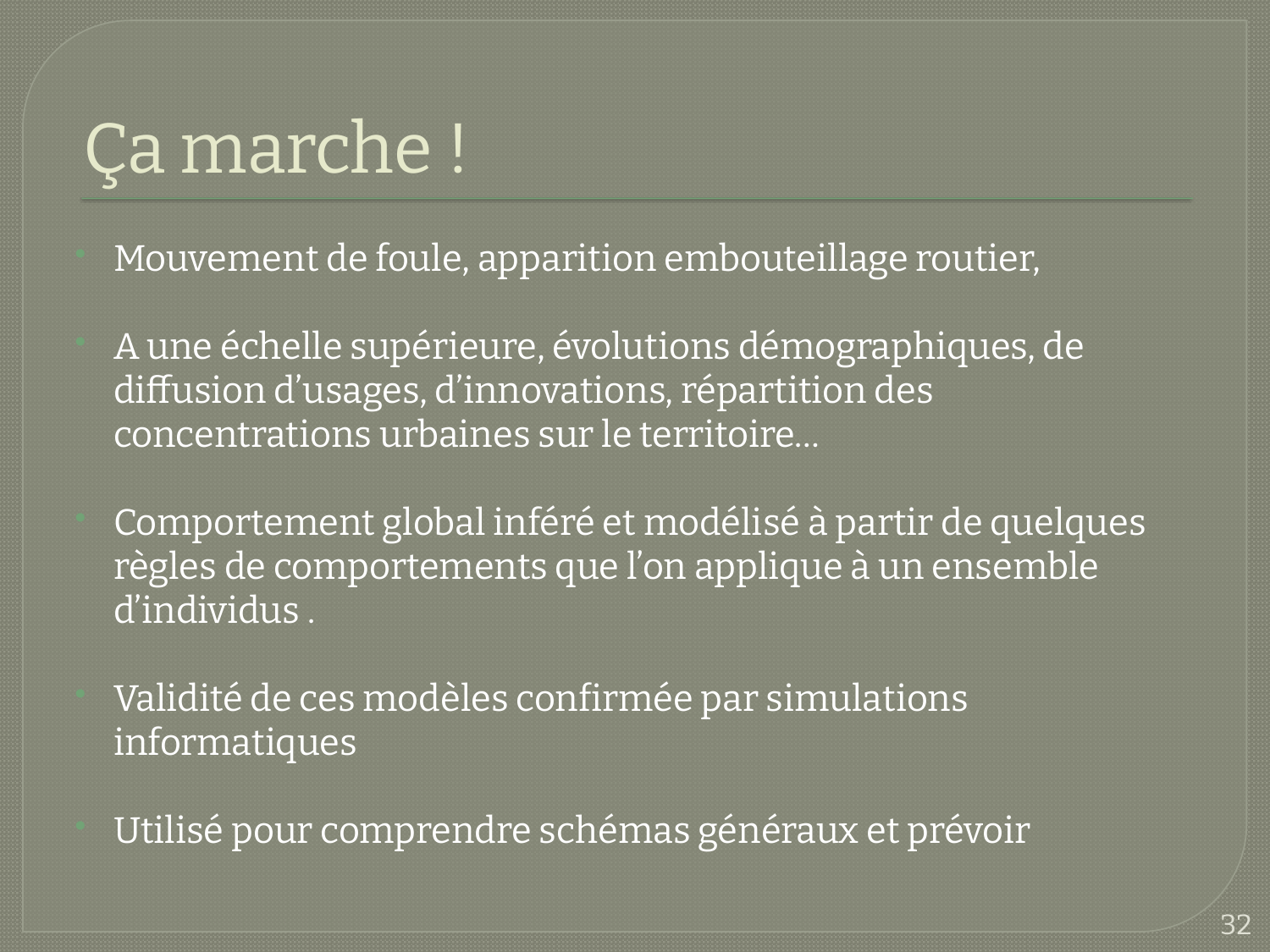

# Ça marche !
Mouvement de foule, apparition embouteillage routier,

A une échelle supérieure, évolutions démographiques, de diffusion d’usages, d’innovations, répartition des concentrations urbaines sur le territoire…

Comportement global inféré et modélisé à partir de quelques règles de comportements que l’on applique à un ensemble d’individus .

Validité de ces modèles confirmée par simulations informatiques

Utilisé pour comprendre schémas généraux et prévoir
32